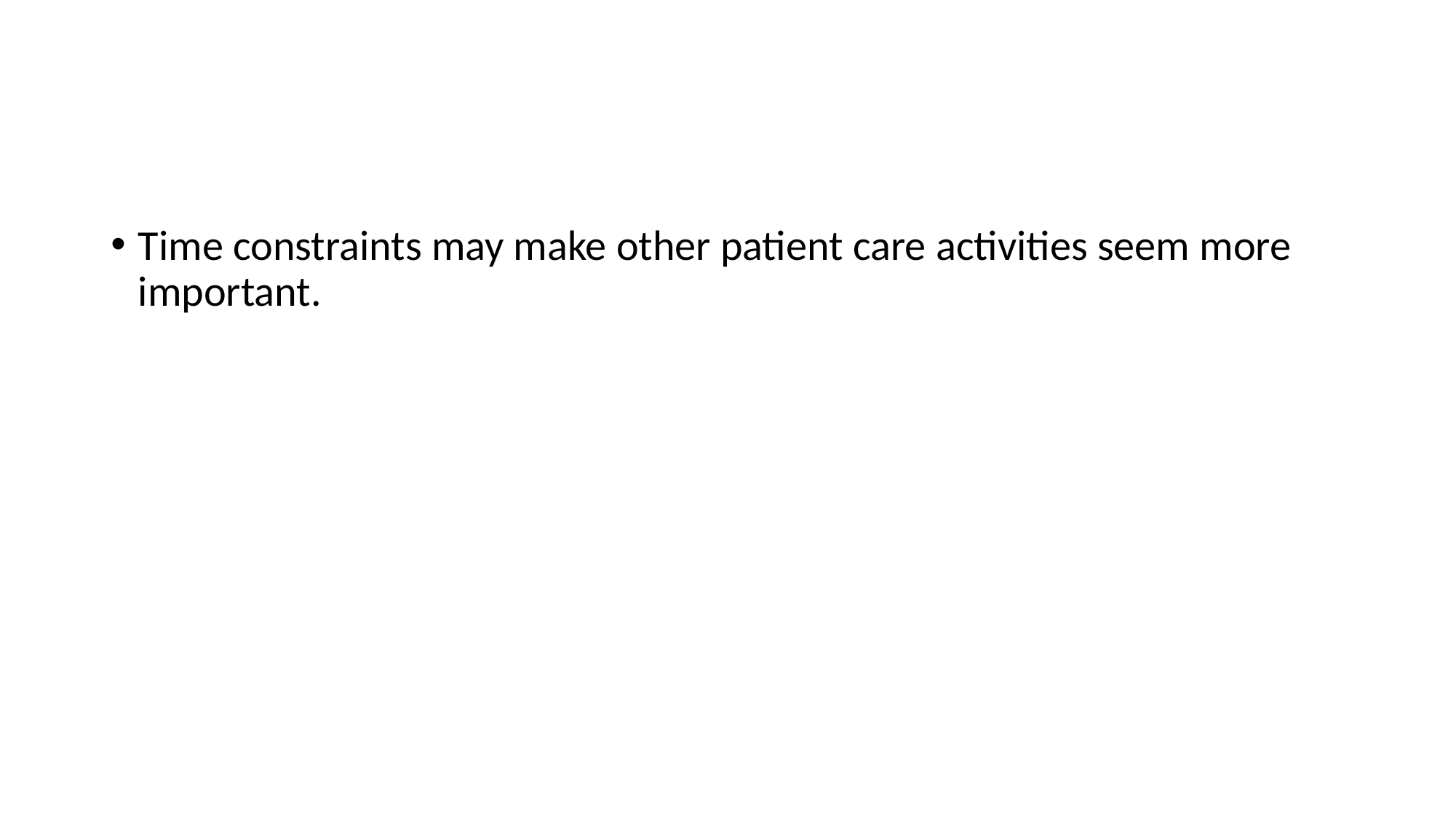

#
Time constraints may make other patient care activities seem more important.